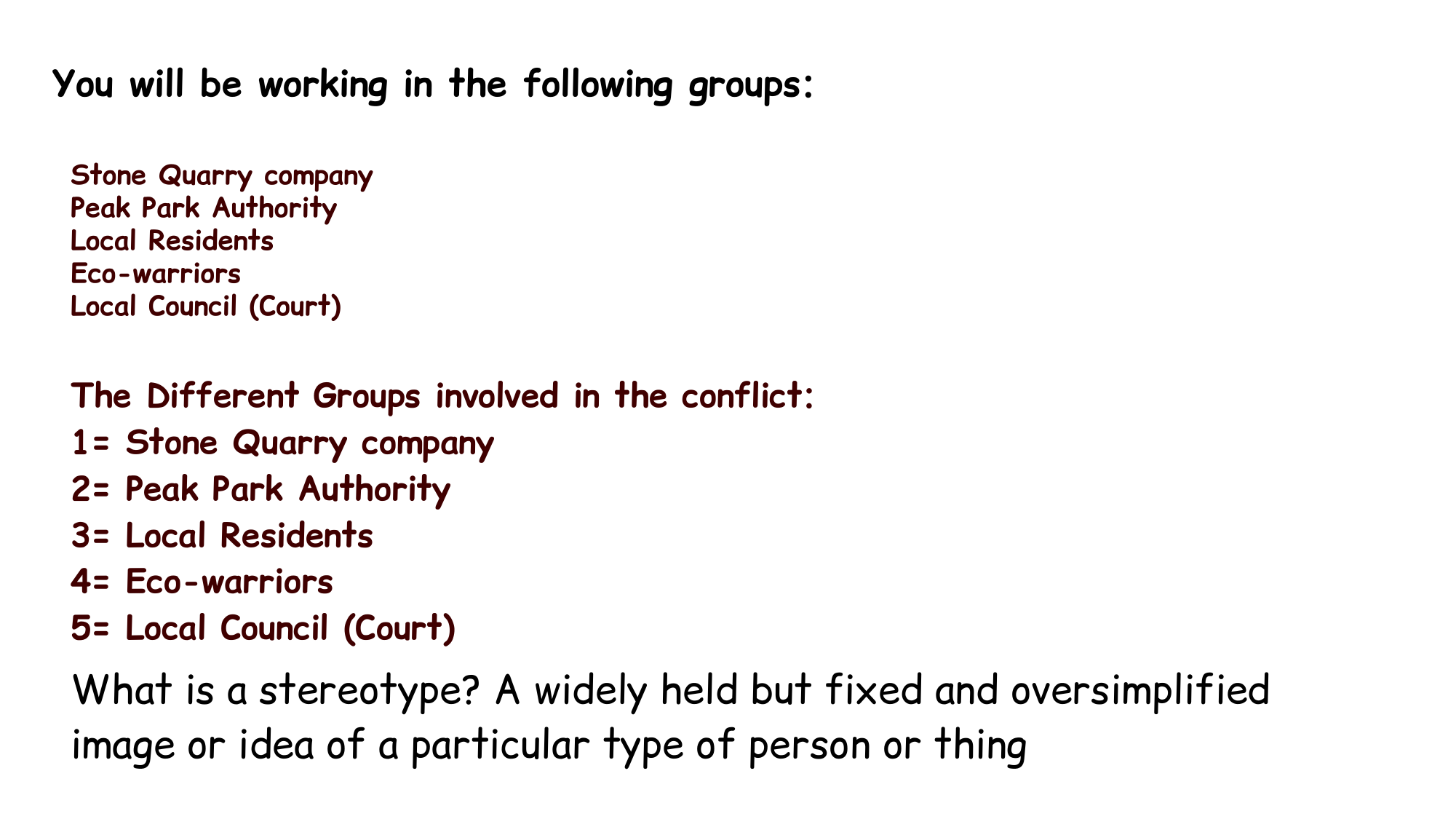

| You will be working in the following groups: |
| --- |
Stone Quarry company
Peak Park Authority
Local Residents
Eco-warriors
Local Council (Court)
| The Different Groups involved in the conflict: 1= Stone Quarry company 2= Peak Park Authority 3= Local Residents 4= Eco-warriors 5= Local Council (Court) |
| --- |
| What is a stereotype? A widely held but fixed and oversimplified image or idea of a particular type of person or thing |
| --- |